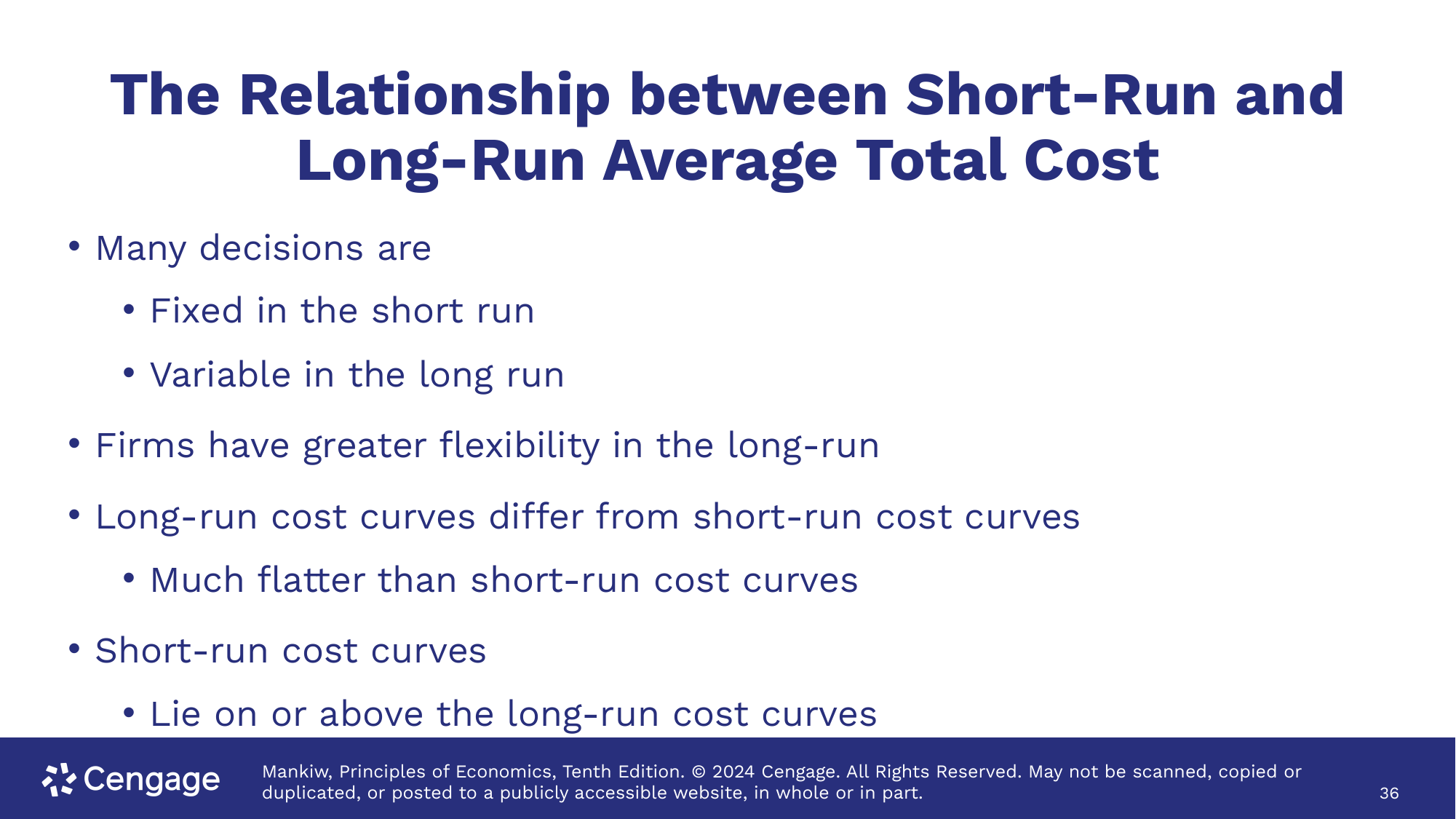

# The Relationship between Short-Run and Long-Run Average Total Cost
Many decisions are
Fixed in the short run
Variable in the long run
Firms have greater flexibility in the long-run
Long-run cost curves differ from short-run cost curves
Much flatter than short-run cost curves
Short-run cost curves
Lie on or above the long-run cost curves